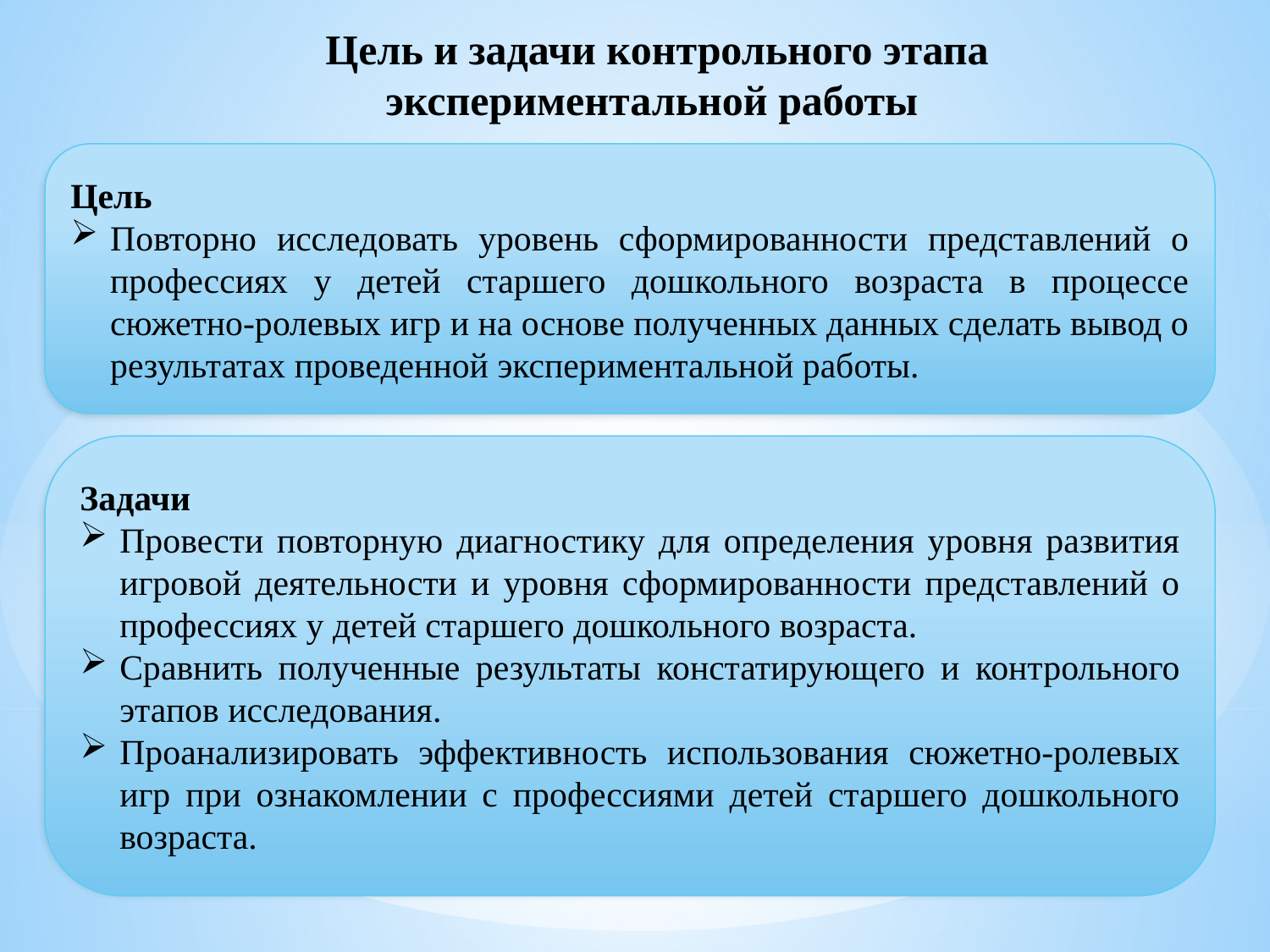

Цель и задачи контрольного этапа экспериментальной работы
Цель
Повторно исследовать уровень сформированности представлений о профессиях у детей старшего дошкольного возраста в процессе сюжетно-ролевых игр и на основе полученных данных сделать вывод о результатах проведенной экспериментальной работы.
Задачи
Провести повторную диагностику для определения уровня развития игровой деятельности и уровня сформированности представлений о профессиях у детей старшего дошкольного возраста.
Сравнить полученные результаты констатирующего и контрольного этапов исследования.
Проанализировать эффективность использования сюжетно-ролевых игр при ознакомлении с профессиями детей старшего дошкольного возраста.